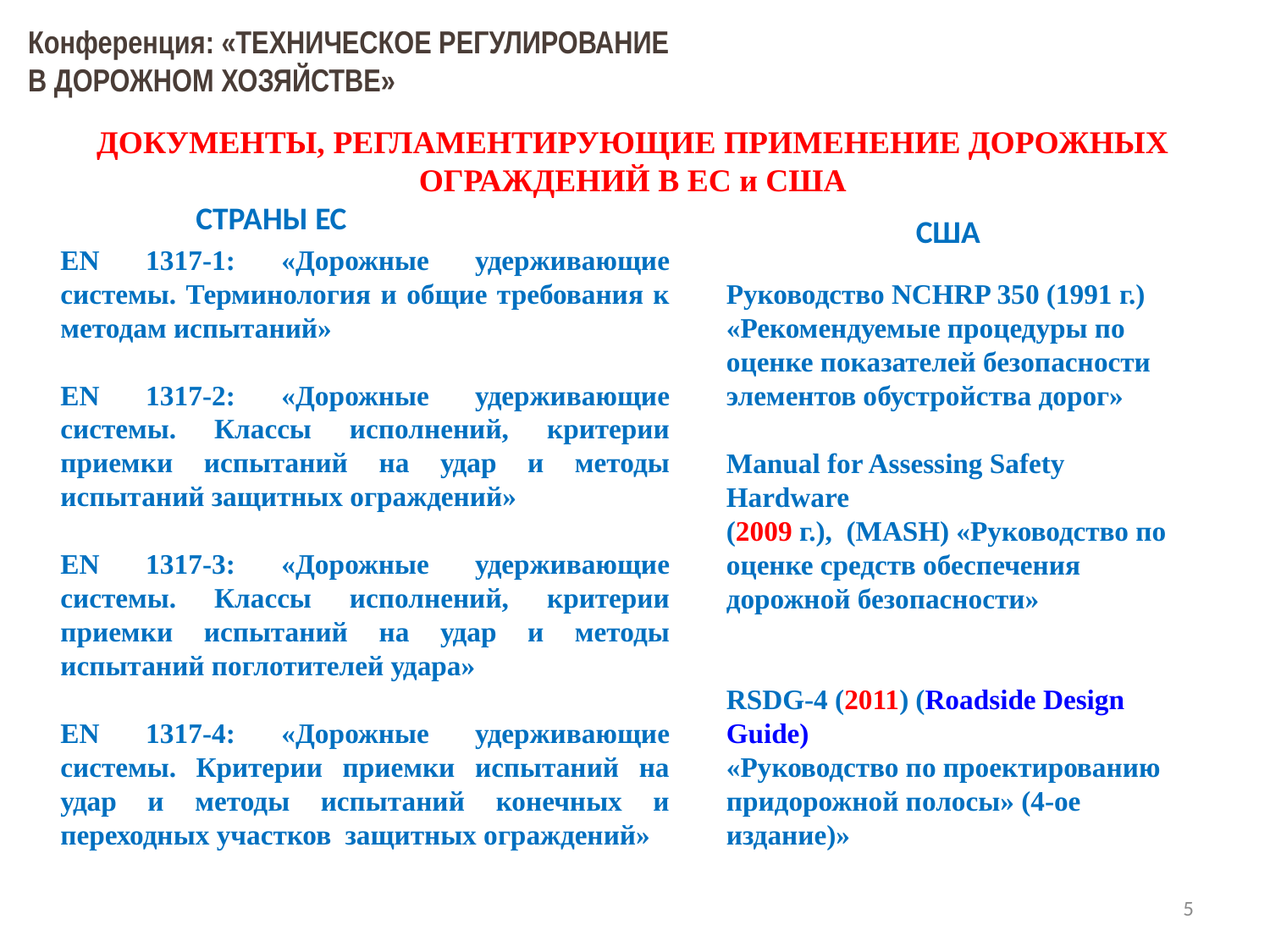

Конференция: «ТЕХНИЧЕСКОЕ РЕГУЛИРОВАНИЕ
В ДОРОЖНОМ ХОЗЯЙСТВЕ»
ДОКУМЕНТЫ, РЕГЛАМЕНТИРУЮЩИЕ ПРИМЕНЕНИЕ ДОРОЖНЫХ ОГРАЖДЕНИЙ В ЕС и США
СТРАНЫ ЕС
США
EN 1317-1: «Дорожные удерживающие системы. Терминология и общие требования к методам испытаний»

EN 1317-2: «Дорожные удерживающие системы. Классы исполнений, критерии приемки испытаний на удар и методы испытаний защитных ограждений»

EN 1317-3: «Дорожные удерживающие системы. Классы исполнений, критерии приемки испытаний на удар и методы испытаний поглотителей удара»

EN 1317-4: «Дорожные удерживающие системы. Критерии приемки испытаний на удар и методы испытаний конечных и переходных участков  защитных ограждений»
Руководство NCHRP 350 (1991 г.)  «Рекомендуемые процедуры по оценке показателей безопасности элементов обустройства дорог»

Manual for Assessing Safety Hardware
(2009 г.),  (MASH) «Руководство по оценке средств обеспечения дорожной безопасности»

RSDG-4 (2011) (Roadside Design Guide)
«Руководство по проектированию придорожной полосы» (4-ое издание)»
5